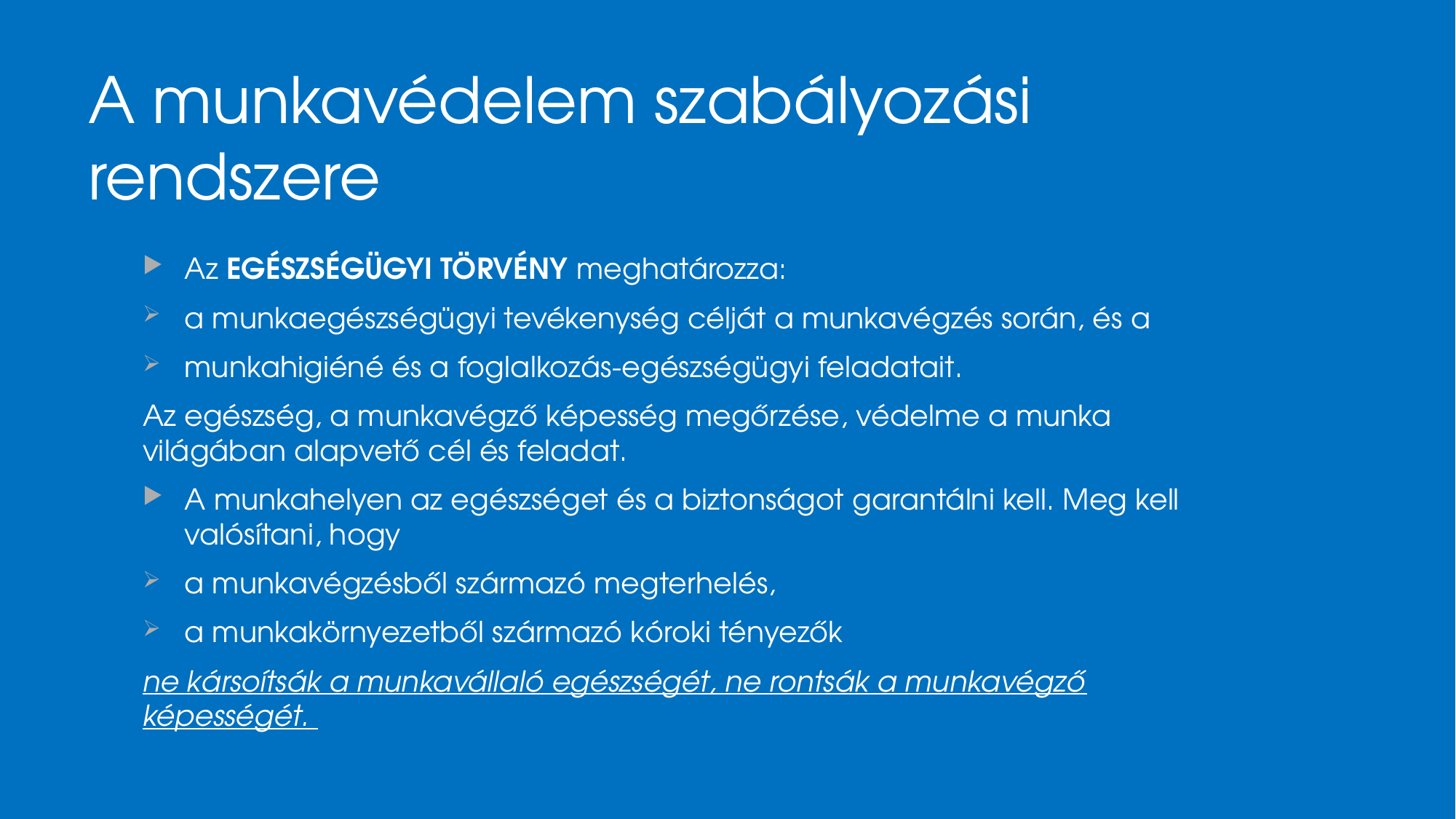

# A munkavédelem szabályozási rendszere
Az EGÉSZSÉGÜGYI TÖRVÉNY meghatározza:
a munkaegészségügyi tevékenység célját a munkavégzés során, és a
munkahigiéné és a foglalkozás-egészségügyi feladatait.
Az egészség, a munkavégző képesség megőrzése, védelme a munka világában alapvető cél és feladat.
A munkahelyen az egészséget és a biztonságot garantálni kell. Meg kell valósítani, hogy
a munkavégzésből származó megterhelés,
a munkakörnyezetből származó kóroki tényezők
ne kársoítsák a munkavállaló egészségét, ne rontsák a munkavégző képességét.